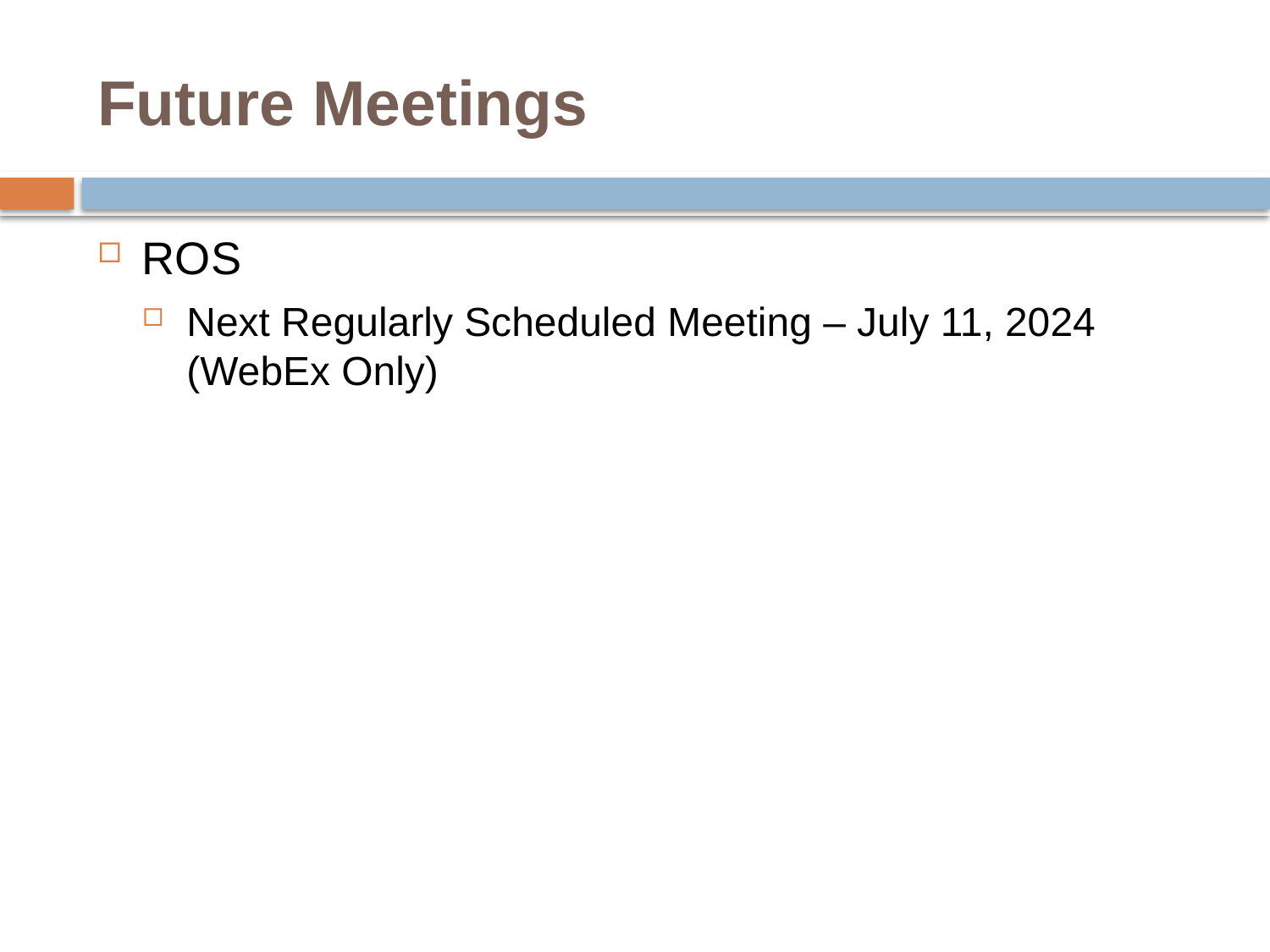

# Future Meetings
ROS
Next Regularly Scheduled Meeting – July 11, 2024 (WebEx Only)